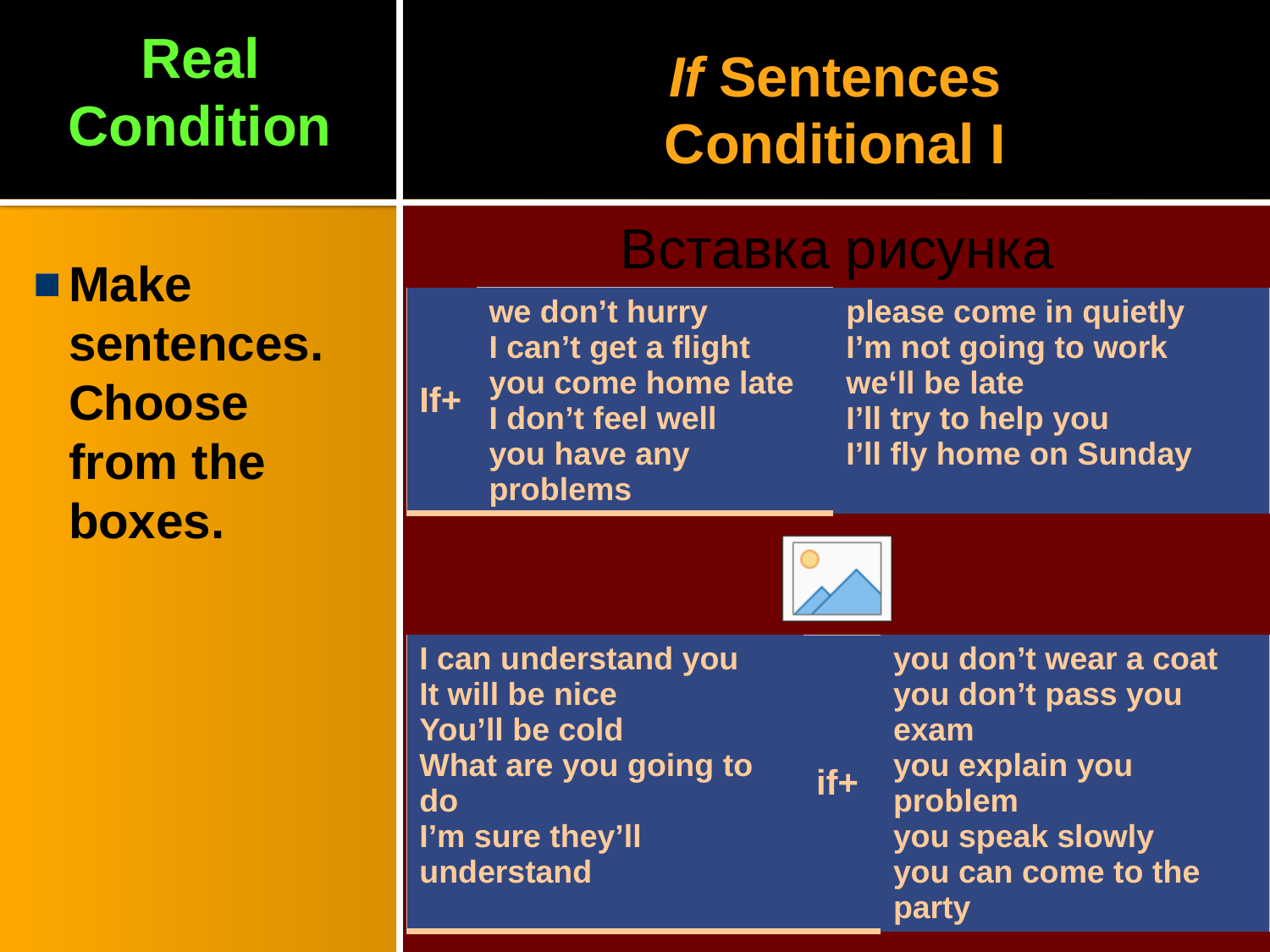

Real Condition
# If Sentences Conditional I

Make sentences. Choose from the boxes.

| If+ | we don’t hurry I can’t get a flight you come home late I don’t feel well you have any problems | please come in quietly I’m not going to work we‘ll be late I’ll try to help you I’ll fly home on Sunday |
| --- | --- | --- |
| I can understand you It will be nice You’ll be cold What are you going to do I’m sure they’ll understand | if+ | you don’t wear a coat you don’t pass you exam you explain you problem you speak slowly you can come to the party |
| --- | --- | --- |